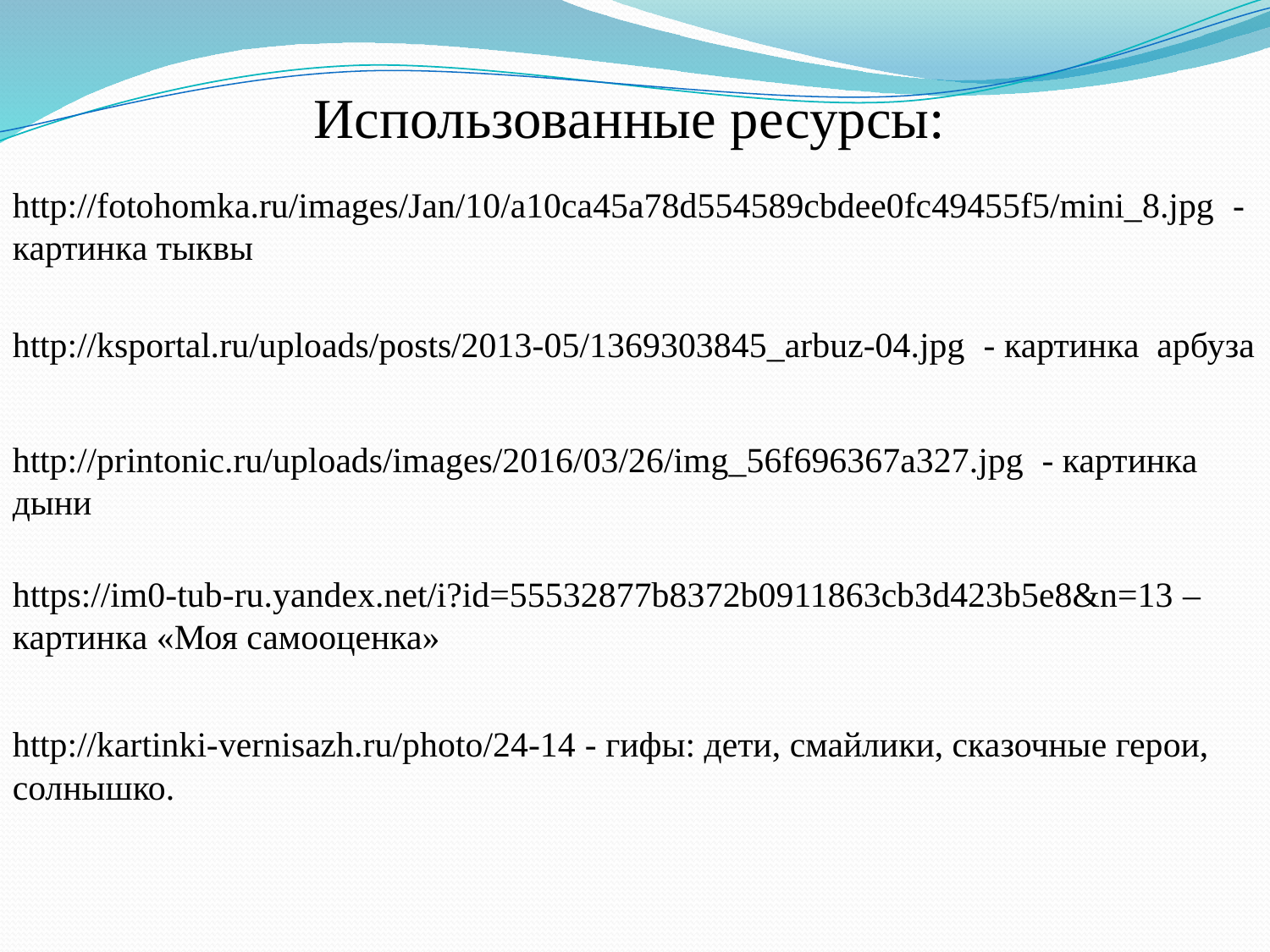

Использованные ресурсы:
http://fotohomka.ru/images/Jan/10/a10ca45a78d554589cbdee0fc49455f5/mini_8.jpg  - картинка тыквы
http://ksportal.ru/uploads/posts/2013-05/1369303845_arbuz-04.jpg  - картинка  арбуза
http://printonic.ru/uploads/images/2016/03/26/img_56f696367a327.jpg  - картинка дыни
https://im0-tub-ru.yandex.net/i?id=55532877b8372b0911863cb3d423b5e8&n=13 – картинка «Моя самооценка»
http://kartinki-vernisazh.ru/photo/24-14 - гифы: дети, смайлики, сказочные герои, солнышко.